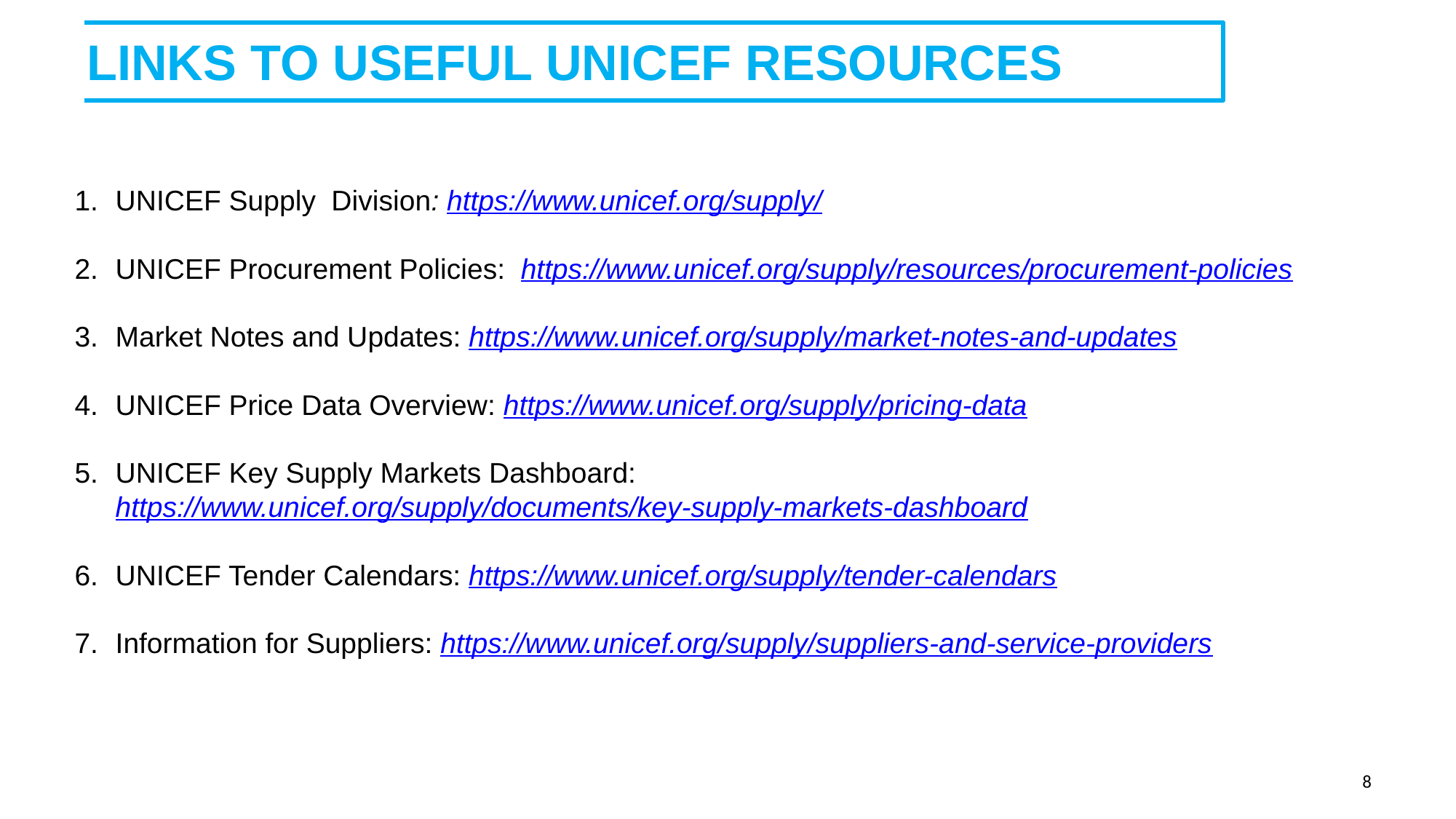

LINKS TO USEFUL UNICEF RESOURCES
UNICEF Supply  Division: https://www.unicef.org/supply/

UNICEF Procurement Policies:  https://www.unicef.org/supply/resources/procurement-policies

Market Notes and Updates: https://www.unicef.org/supply/market-notes-and-updates

UNICEF Price Data Overview: https://www.unicef.org/supply/pricing-data

UNICEF Key Supply Markets Dashboard: https://www.unicef.org/supply/documents/key-supply-markets-dashboard

UNICEF Tender Calendars: https://www.unicef.org/supply/tender-calendars

Information for Suppliers: https://www.unicef.org/supply/suppliers-and-service-providers

8